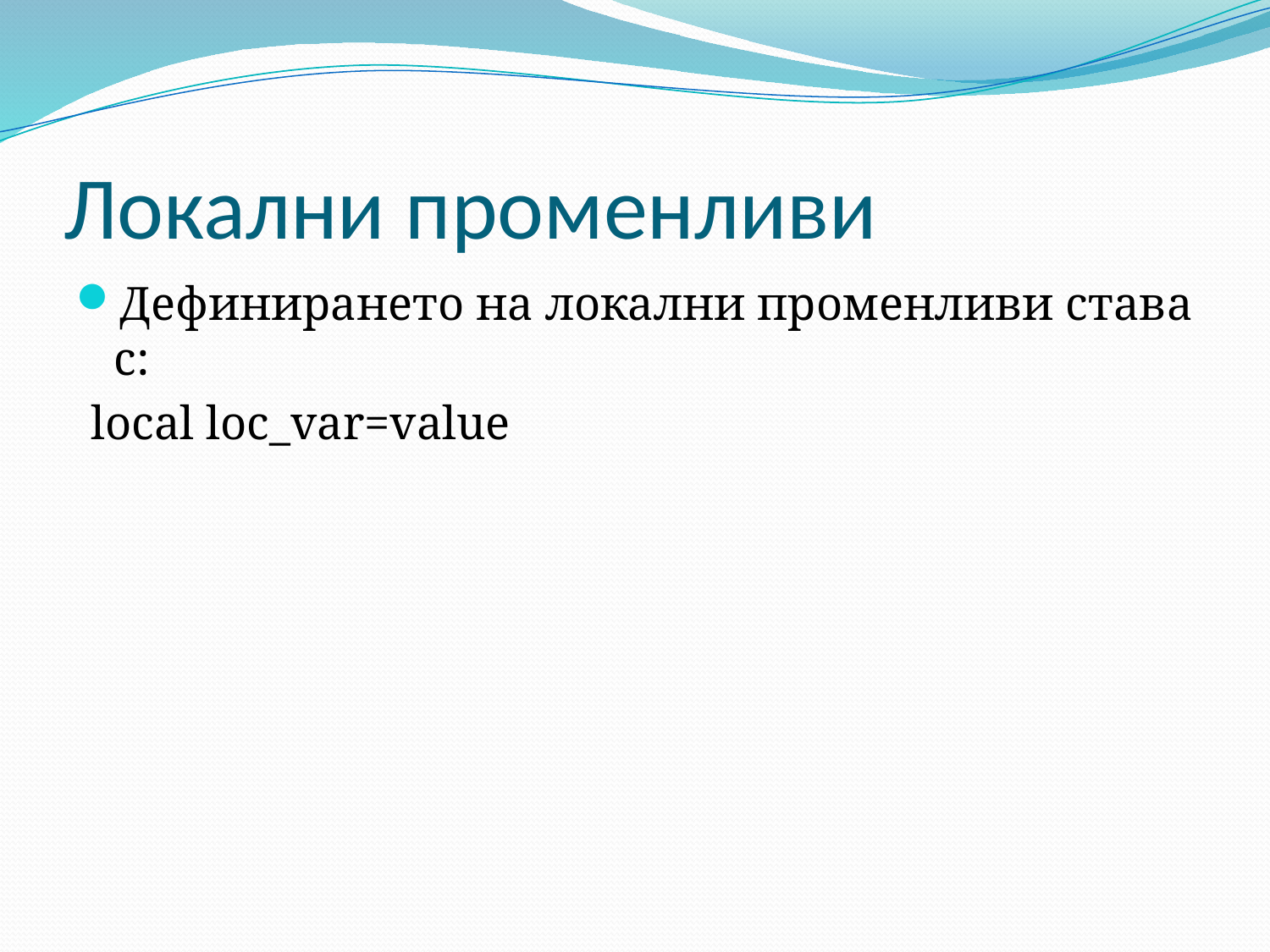

# Локални променливи
Дефинирането на локални променливи става с:
local loc_var=value